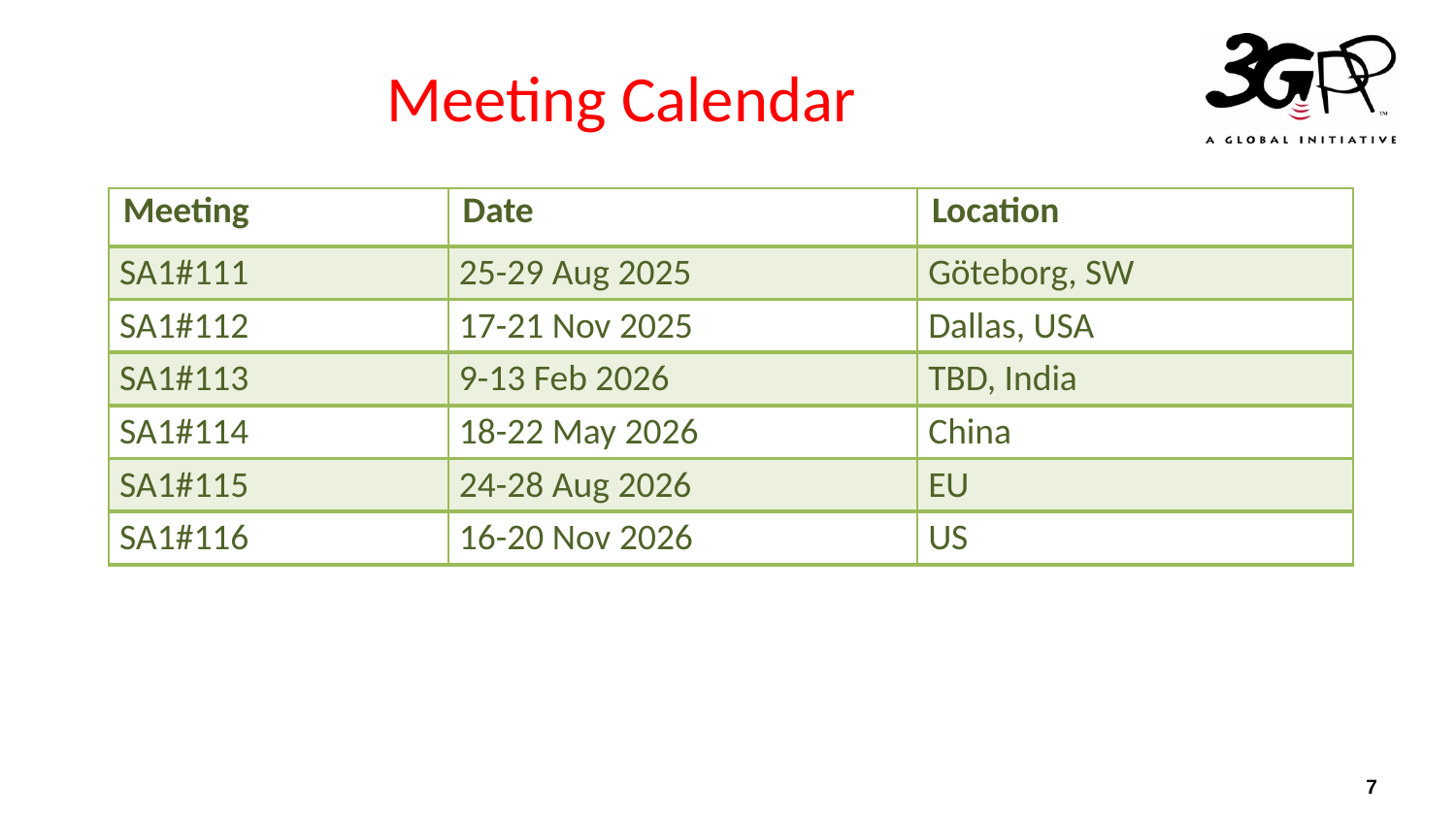

# Meeting Calendar
| Meeting | Date | Location |
| --- | --- | --- |
| SA1#111 | 25-29 Aug 2025 | Göteborg, SW |
| SA1#112 | 17-21 Nov 2025 | Dallas, USA |
| SA1#113 | 9-13 Feb 2026 | TBD, India |
| SA1#114 | 18-22 May 2026 | China |
| SA1#115 | 24-28 Aug 2026 | EU |
| SA1#116 | 16-20 Nov 2026 | US |